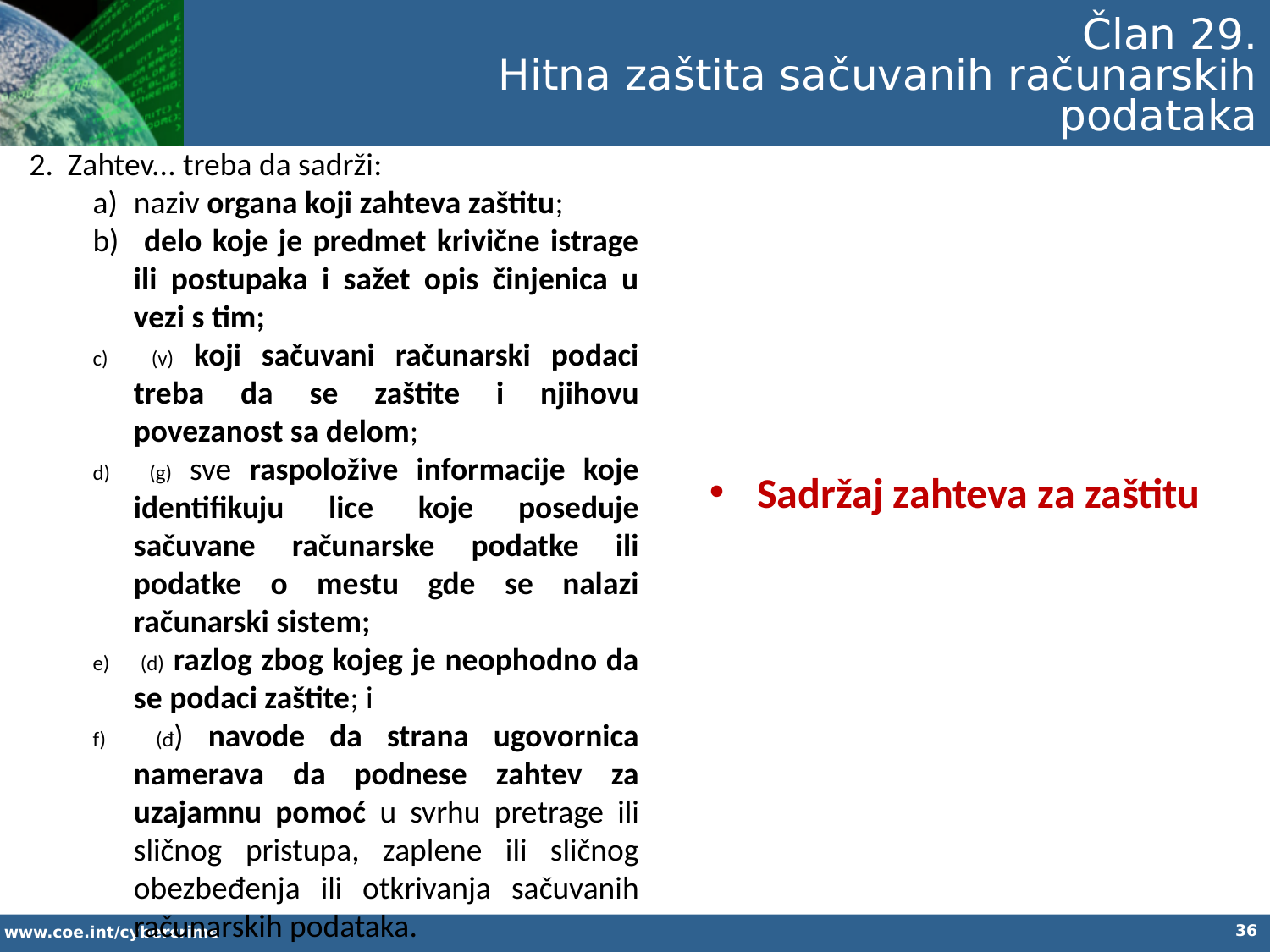

Član 29.
Hitna zaštita sačuvanih računarskih podataka
2.  Zahtev... treba da sadrži:
naziv organa koji zahteva zaštitu;
 delo koje je predmet krivične istrage ili postupaka i sažet opis činjenica u vezi s tim;
 (v) koji sačuvani računarski podaci treba da se zaštite i njihovu povezanost sa delom;
 (g) sve raspoložive informacije koje identifikuju lice koje poseduje sačuvane računarske podatke ili podatke o mestu gde se nalazi računarski sistem;
 (d) razlog zbog kojeg je neophodno da se podaci zaštite; i
 (đ) navode da strana ugovornica namerava da podnese zahtev za uzajamnu pomoć u svrhu pretrage ili sličnog pristupa, zaplene ili sličnog obezbeđenja ili otkrivanja sačuvanih računarskih podataka.
Sadržaj zahteva za zaštitu
36